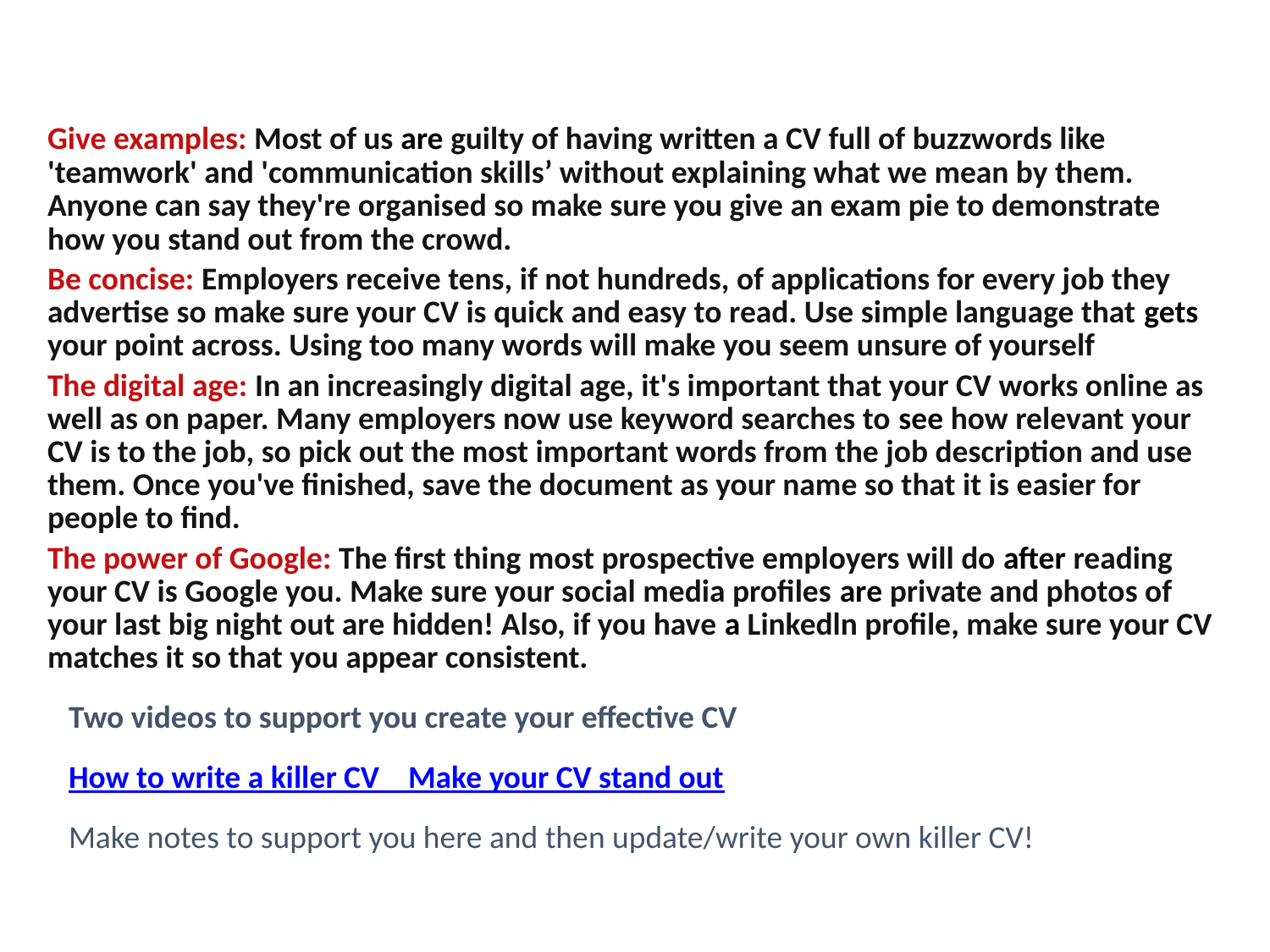

Give examples: Most of us are guilty of having written a CV full of buzzwords like 'teamwork' and 'communication skills’ without explaining what we mean by them. Anyone can say they're organised so make sure you give an exam pie to demonstrate how you stand out from the crowd.
Be concise: Employers receive tens, if not hundreds, of applications for every job they advertise so make sure your CV is quick and easy to read. Use simple language that gets your point across. Using too many words will make you seem unsure of yourself
The digital age: In an increasingly digital age, it's important that your CV works online as well as on paper. Many employers now use keyword searches to see how relevant your CV is to the job, so pick out the most important words from the job description and use them. Once you've finished, save the document as your name so that it is easier for people to find.
The power of Google: The first thing most prospective employers will do after reading your CV is Google you. Make sure your social media profiles are private and photos of your last big night out are hidden! Also, if you have a Linkedln profile, make sure your CV matches it so that you appear consistent.
Two videos to support you create your effective CV
How to write a killer CV    Make your CV stand out
Make notes to support you here and then update/write your own killer CV!